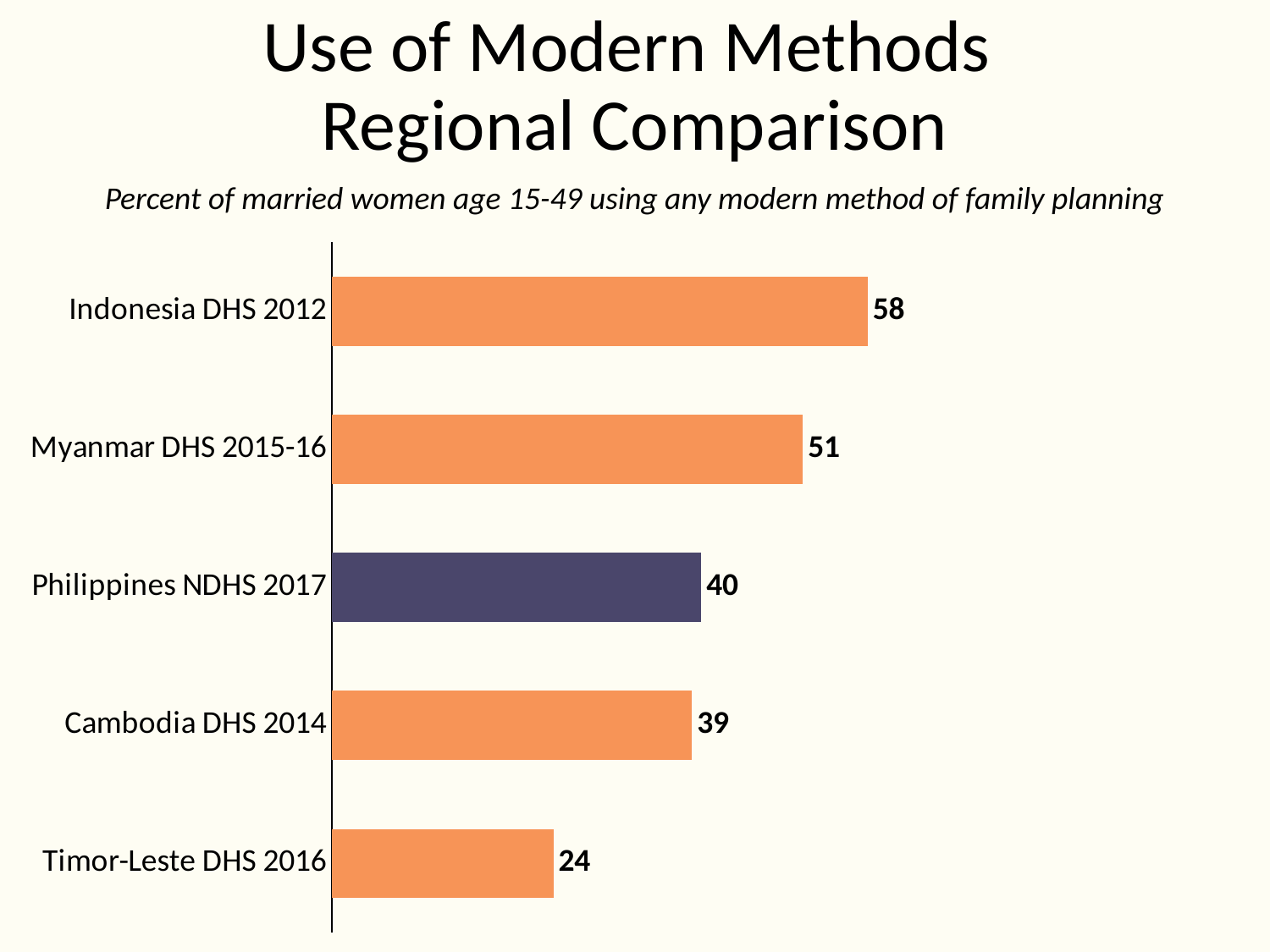

# Use of Modern Methods Regional Comparison
Percent of married women age 15-49 using any modern method of family planning

### Chart

| Category | Series 1 |
|---|---|
| Timor-Leste DHS 2016 | 24.0 |
| Cambodia DHS 2014 | 39.0 |
| Philippines NDHS 2017 | 40.0 |
| Myanmar DHS 2015-16 | 51.0 |
| Indonesia DHS 2012 | 58.0 |